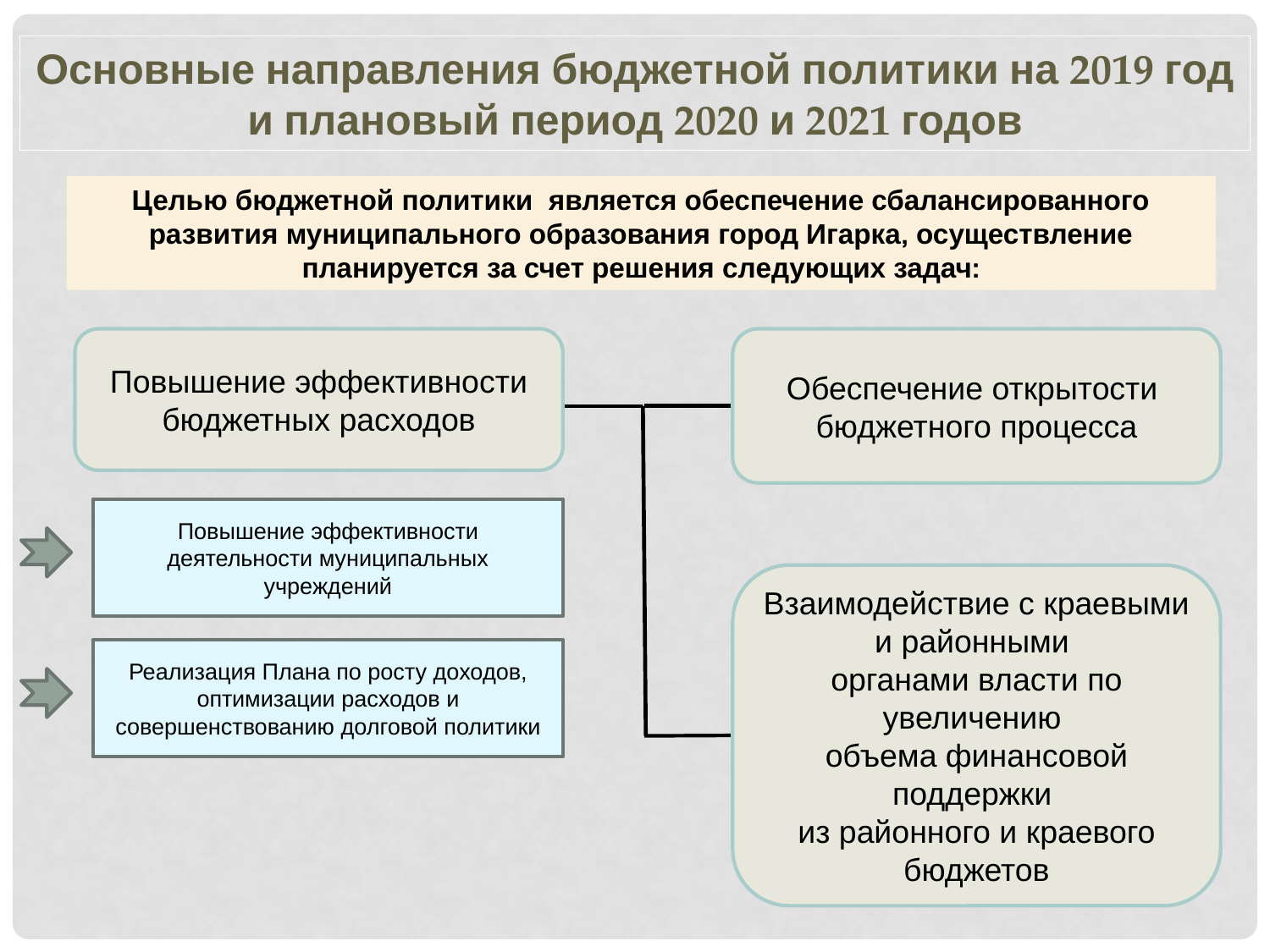

Основные направления бюджетной политики на 2019 год и плановый период 2020 и 2021 годов
Целью бюджетной политики  является обеспечение сбалансированного развития муниципального образования город Игарка, осуществление планируется за счет решения следующих задач:
Повышение эффективности бюджетных расходов
Обеспечение открытости
бюджетного процесса

Повышение эффективности деятельности муниципальных учреждений

Взаимодействие с краевыми и районными
органами власти по увеличению
объема финансовой поддержки
из районного и краевого бюджетов
Реализация Плана по росту доходов, оптимизации расходов и совершенствованию долговой политики